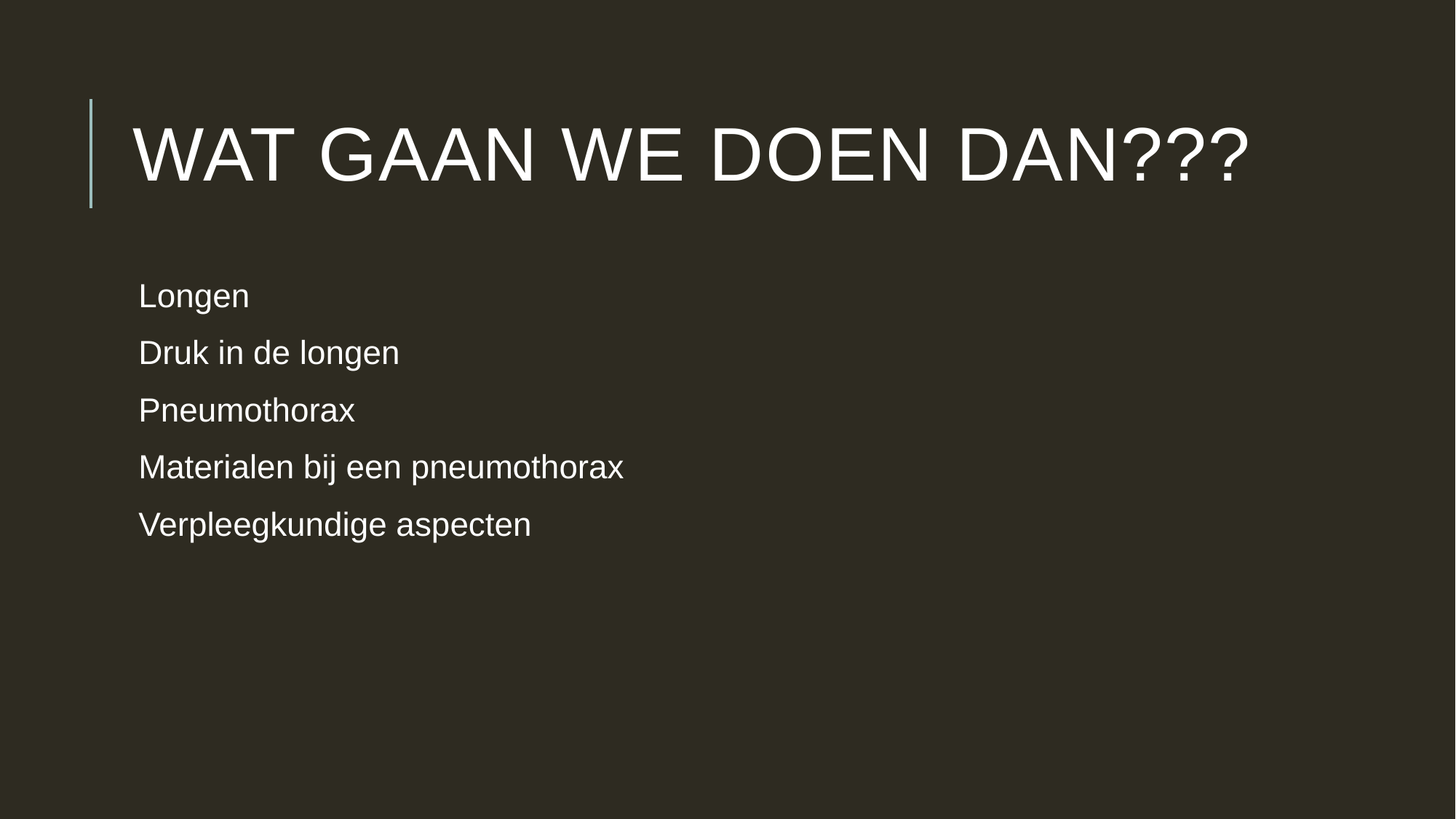

# Wat gaan we doen dan???
Longen
Druk in de longen
Pneumothorax
Materialen bij een pneumothorax
Verpleegkundige aspecten